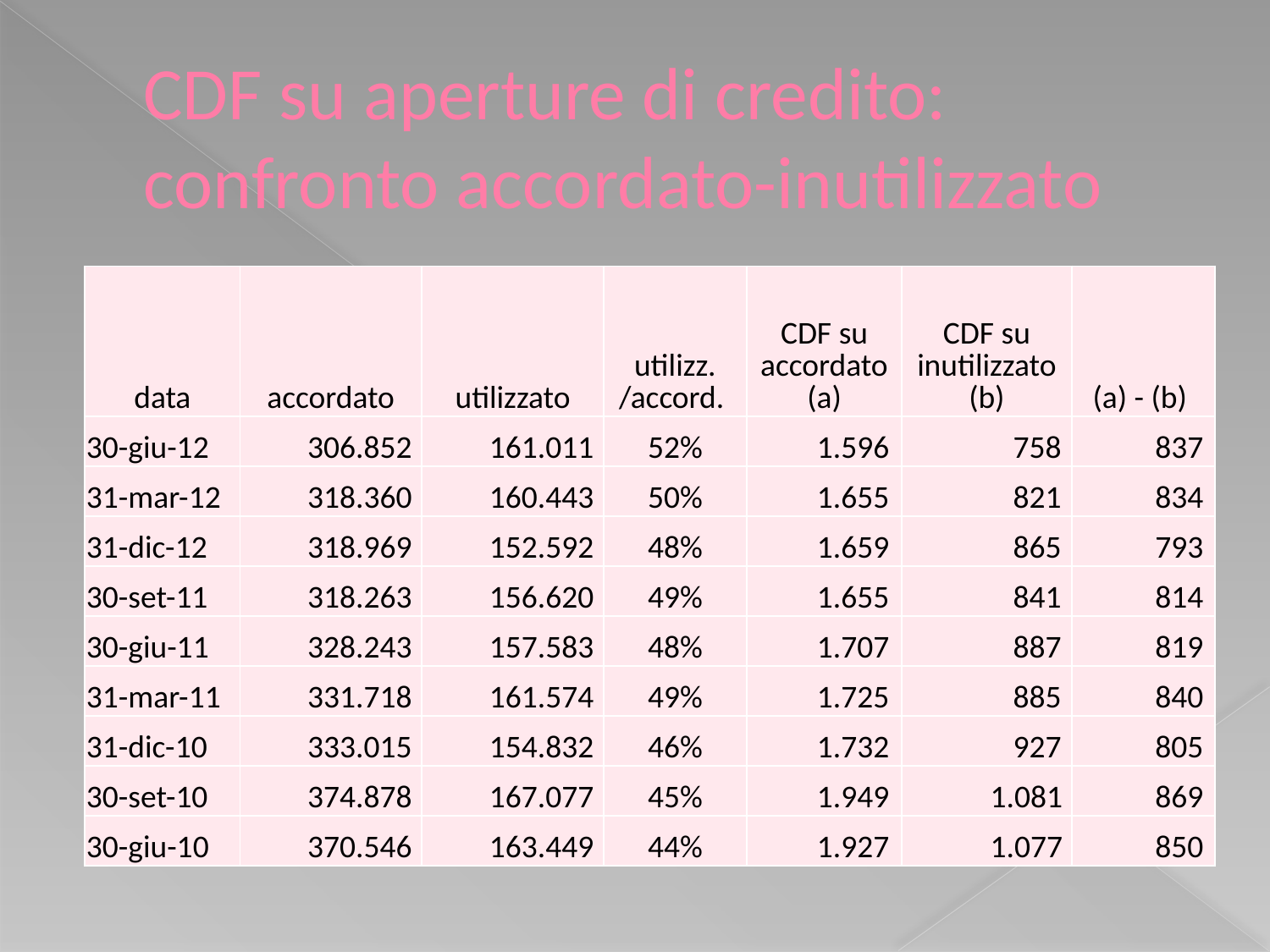

# CDF su aperture di credito: confronto accordato-inutilizzato
| data | accordato | utilizzato | utilizz. /accord. | CDF su accordato (a) | CDF su inutilizzato (b) | (a) - (b) |
| --- | --- | --- | --- | --- | --- | --- |
| 30-giu-12 | 306.852 | 161.011 | 52% | 1.596 | 758 | 837 |
| 31-mar-12 | 318.360 | 160.443 | 50% | 1.655 | 821 | 834 |
| 31-dic-12 | 318.969 | 152.592 | 48% | 1.659 | 865 | 793 |
| 30-set-11 | 318.263 | 156.620 | 49% | 1.655 | 841 | 814 |
| 30-giu-11 | 328.243 | 157.583 | 48% | 1.707 | 887 | 819 |
| 31-mar-11 | 331.718 | 161.574 | 49% | 1.725 | 885 | 840 |
| 31-dic-10 | 333.015 | 154.832 | 46% | 1.732 | 927 | 805 |
| 30-set-10 | 374.878 | 167.077 | 45% | 1.949 | 1.081 | 869 |
| 30-giu-10 | 370.546 | 163.449 | 44% | 1.927 | 1.077 | 850 |